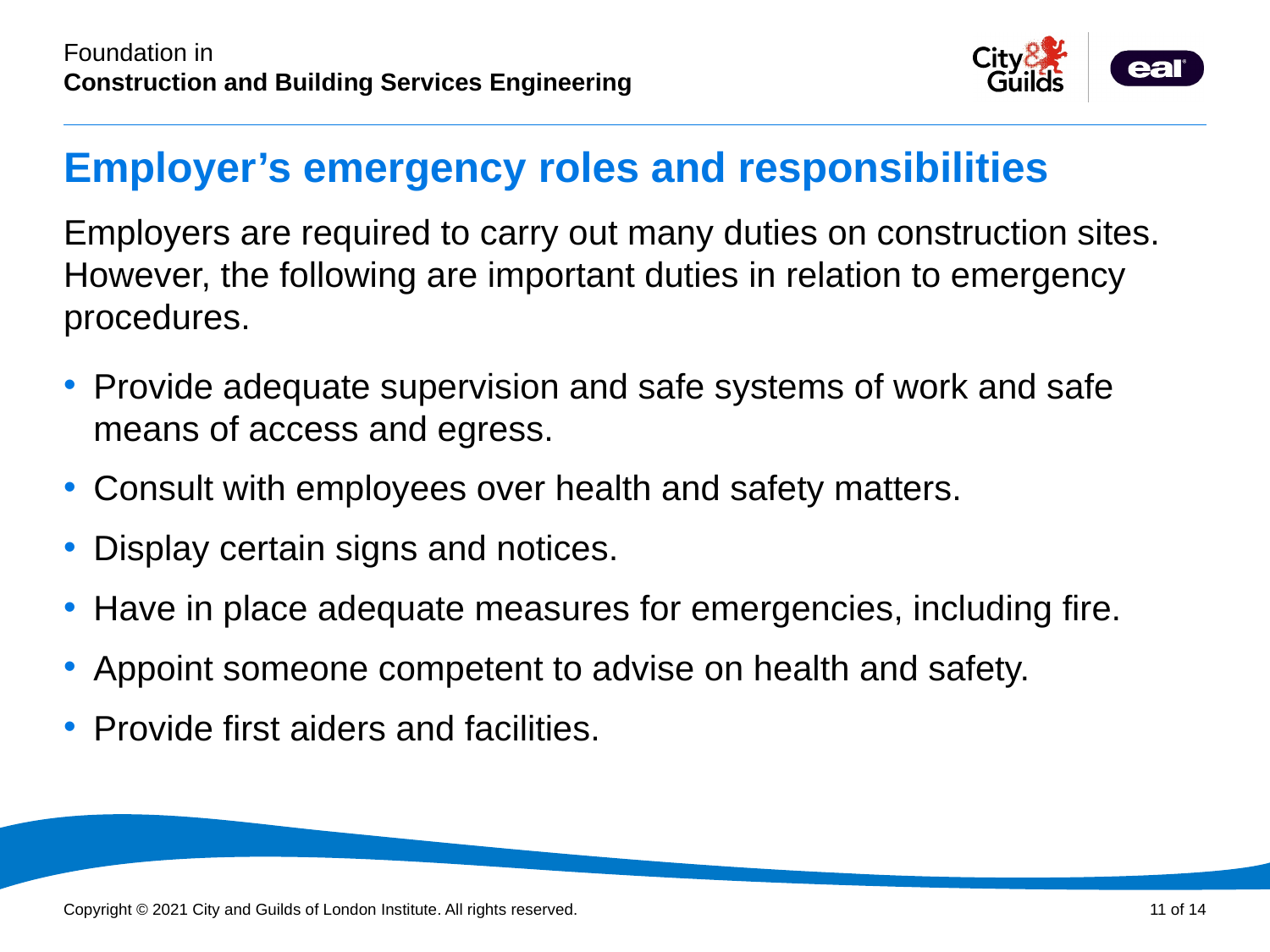

# Employer’s emergency roles and responsibilities
Employers are required to carry out many duties on construction sites. However, the following are important duties in relation to emergency procedures.
Provide adequate supervision and safe systems of work and safe means of access and egress.
Consult with employees over health and safety matters.
Display certain signs and notices.
Have in place adequate measures for emergencies, including fire.
Appoint someone competent to advise on health and safety.
Provide first aiders and facilities.